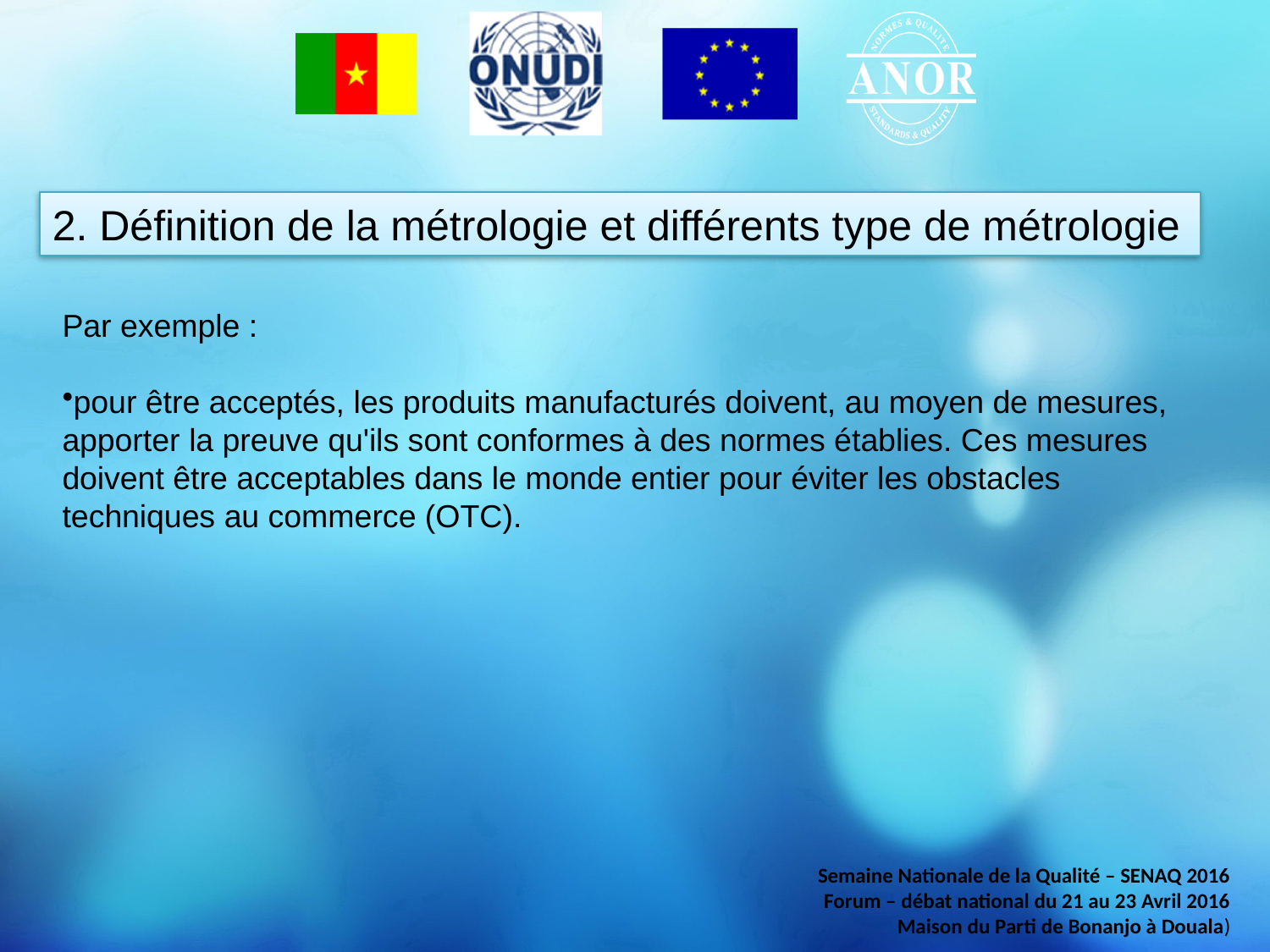

2. Définition de la métrologie et différents type de métrologie
Par exemple :

pour être acceptés, les produits manufacturés doivent, au moyen de mesures, apporter la preuve qu'ils sont conformes à des normes établies. Ces mesures doivent être acceptables dans le monde entier pour éviter les obstacles techniques au commerce (OTC).

Semaine Nationale de la Qualité – SENAQ 2016
Forum – débat national du 21 au 23 Avril 2016
Maison du Parti de Bonanjo à Douala)